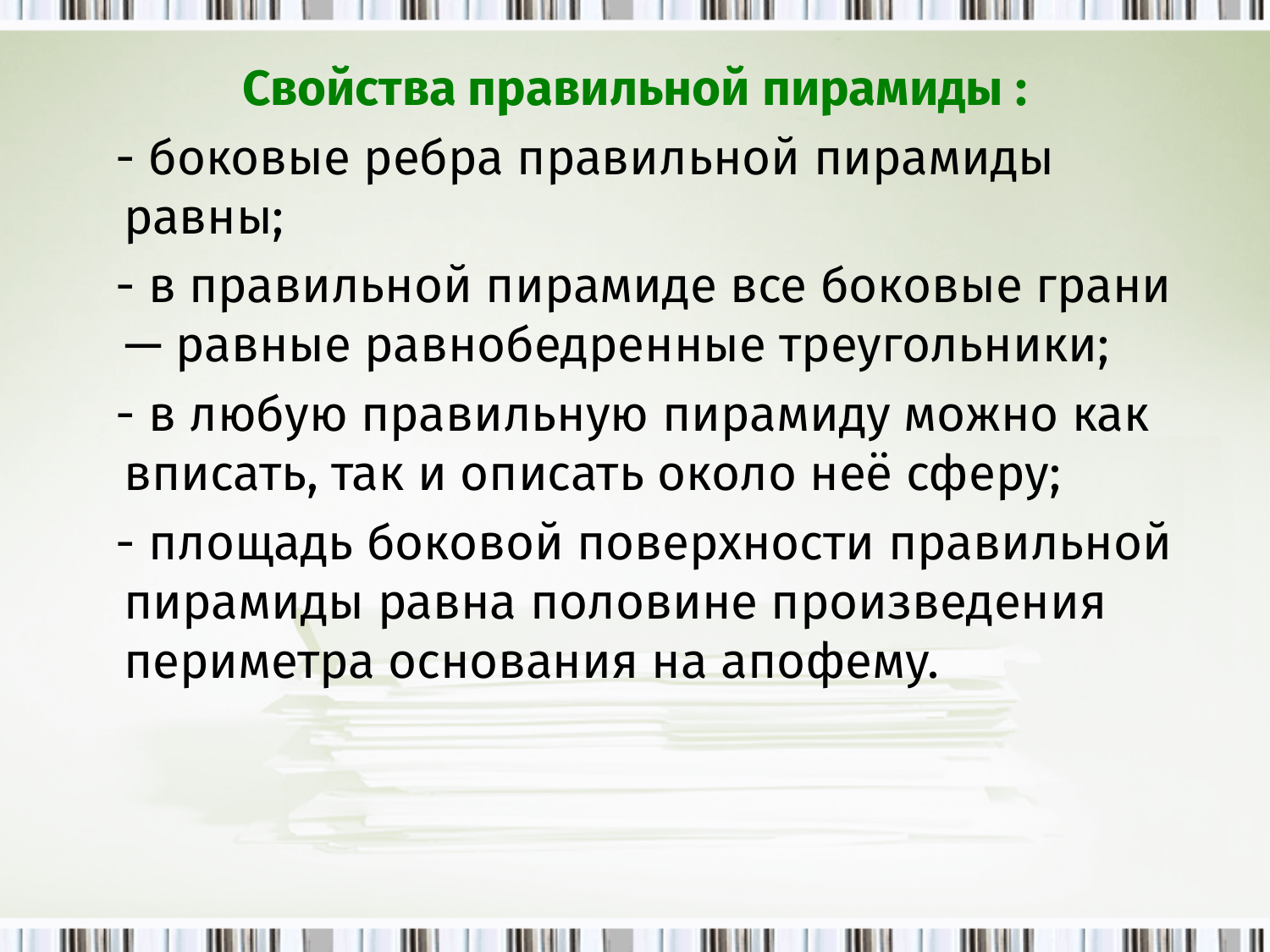

Свойства правильной пирамиды :
   - боковые ребра правильной пирамиды равны;
   - в правильной пирамиде все боковые грани — равные равнобедренные треугольники;
   - в любую правильную пирамиду можно как вписать, так и описать около неё сферу;
   - площадь боковой поверхности правильной пирамиды равна половине произведения периметра основания на апофему.